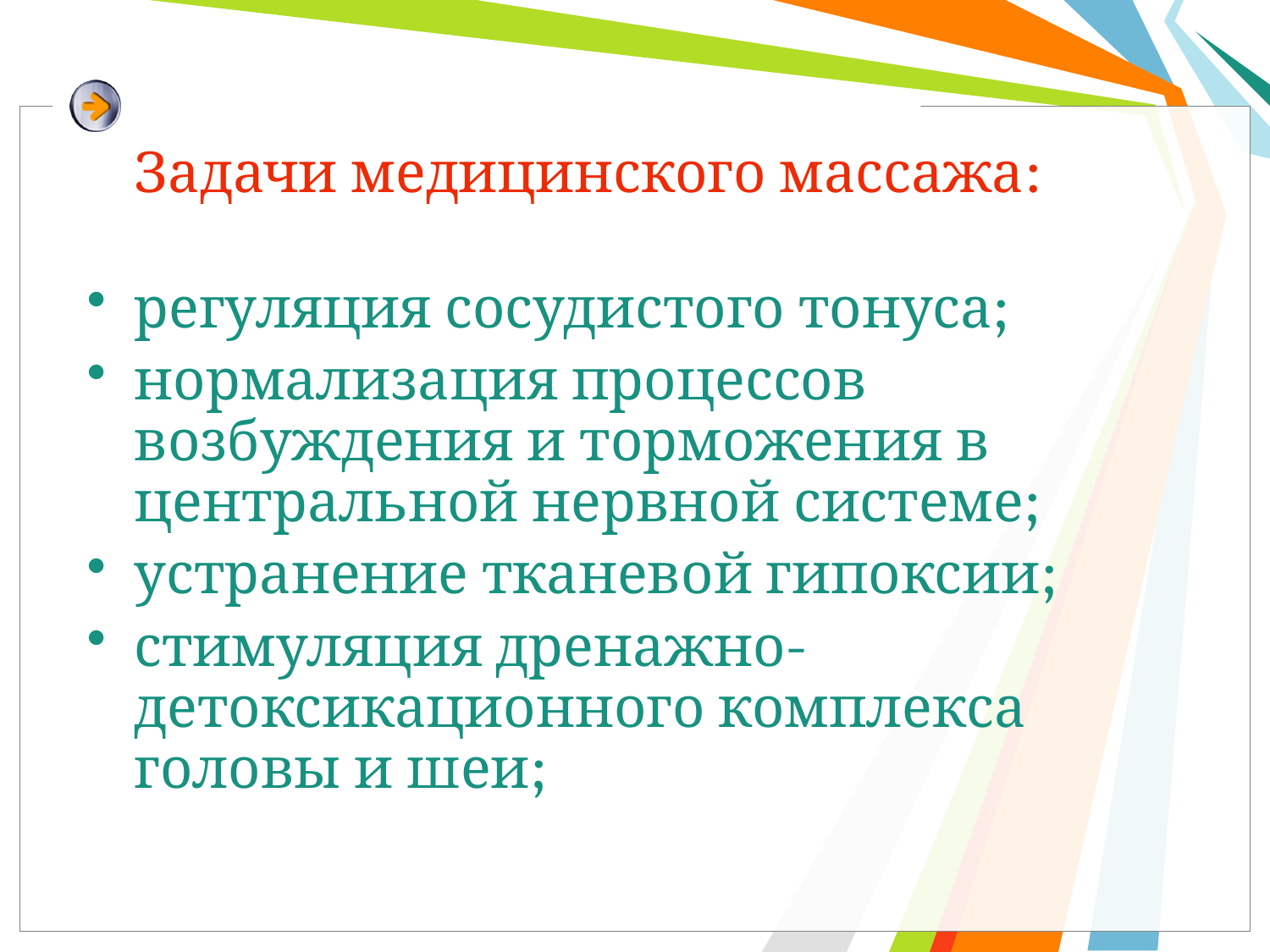

#
	Задачи медицинского массажа:

регуляция сосудистого тонуса;
нормализация процессов возбуждения и торможения в центральной нервной системе;
устранение тканевой гипоксии;
стимуляция дренажно-детоксикационного комплекса головы и шеи;